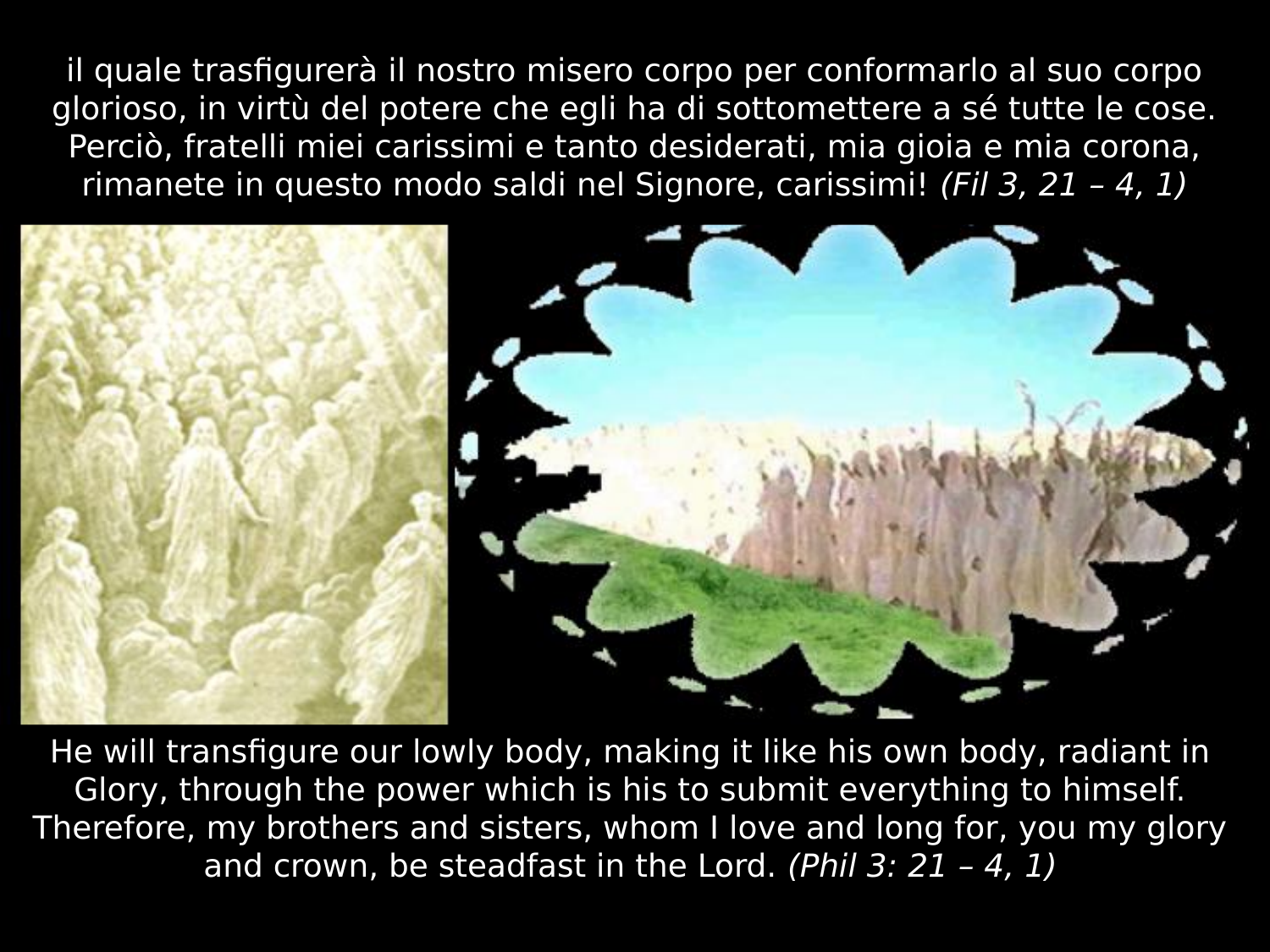

il quale trasfigurerà il nostro misero corpo per conformarlo al suo corpo glorioso, in virtù del potere che egli ha di sottomettere a sé tutte le cose. Perciò, fratelli miei carissimi e tanto desiderati, mia gioia e mia corona, rimanete in questo modo saldi nel Signore, carissimi! (Fil 3, 21 – 4, 1)
He will transfigure our lowly body, making it like his own body, radiant in Glory, through the power which is his to submit everything to himself. Therefore, my brothers and sisters, whom I love and long for, you my glory and crown, be steadfast in the Lord. (Phil 3: 21 – 4, 1)